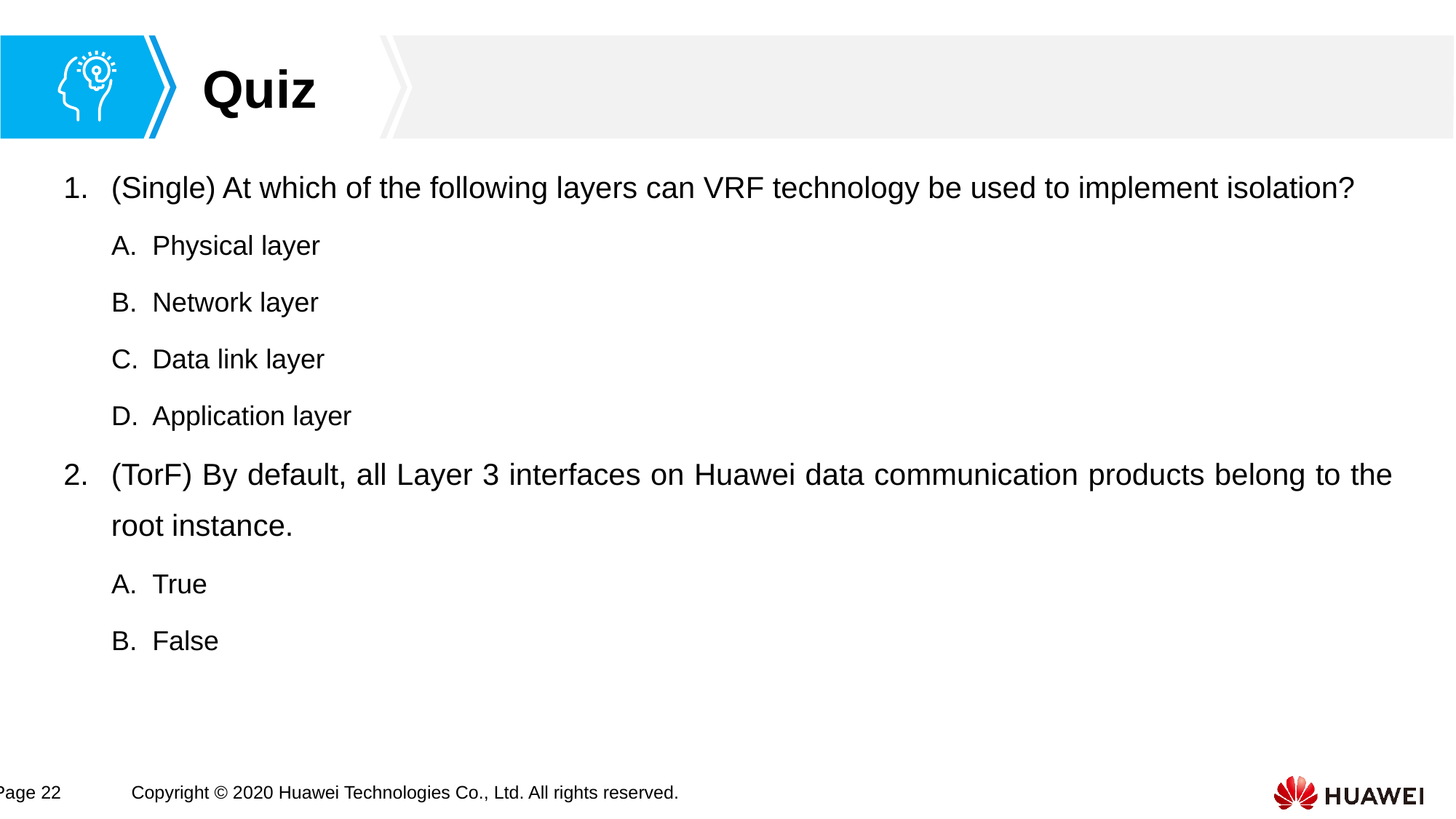

(Single) At which of the following layers can VRF technology be used to implement isolation?
Physical layer
Network layer
Data link layer
Application layer
(TorF) By default, all Layer 3 interfaces on Huawei data communication products belong to the root instance.
True
False